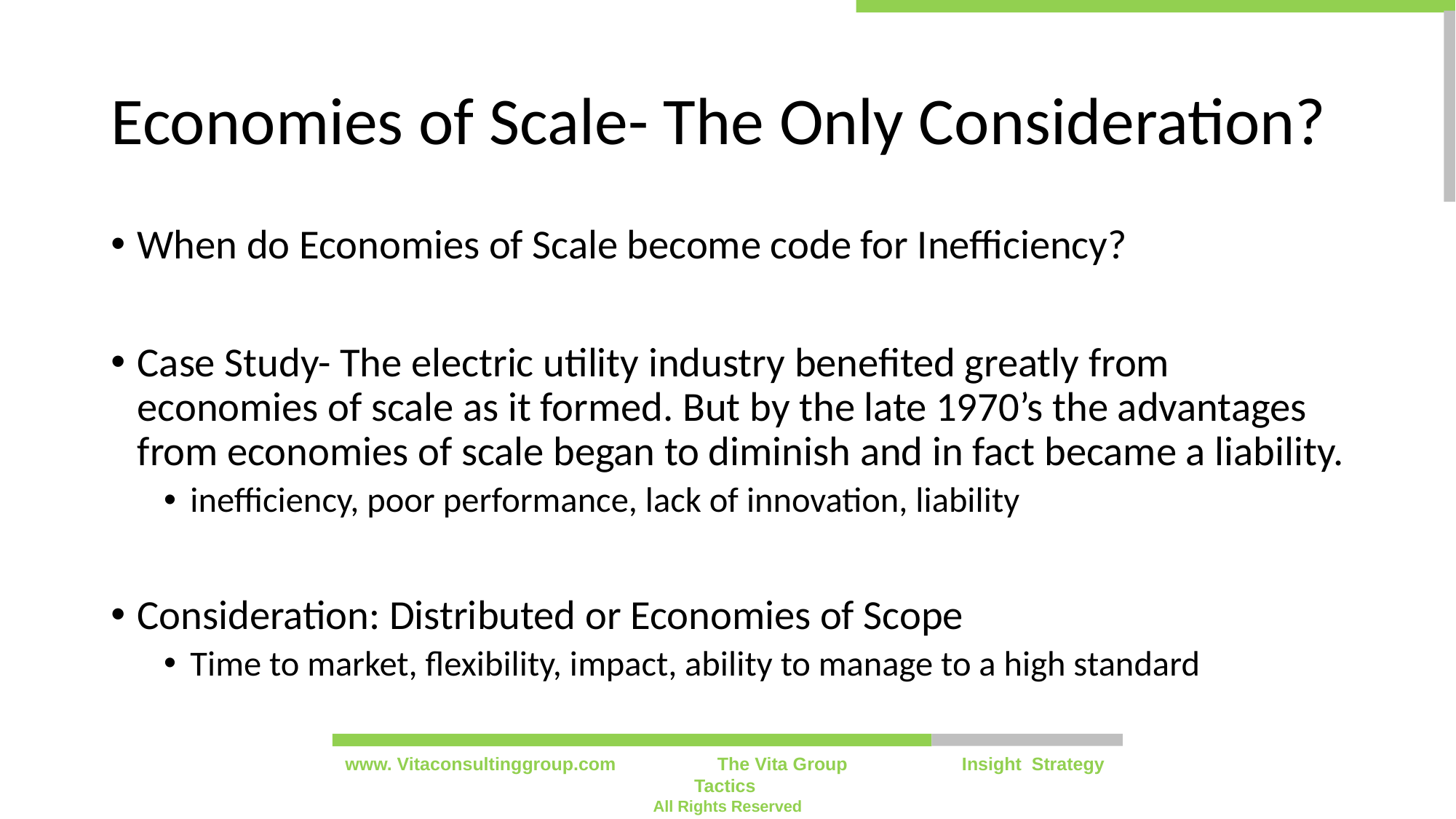

# Economies of Scale- The Only Consideration?

When do Economies of Scale become code for Inefficiency?

Case Study- The electric utility industry benefited greatly from economies of scale as it formed. But by the late 1970’s the advantages from economies of scale began to diminish and in fact became a liability.
inefficiency, poor performance, lack of innovation, liability

Consideration: Distributed or Economies of Scope
Time to market, flexibility, impact, ability to manage to a high standard

www. Vitaconsultinggroup.com                    The Vita Group	              Insight  Strategy  Tactics
All Rights Reserved